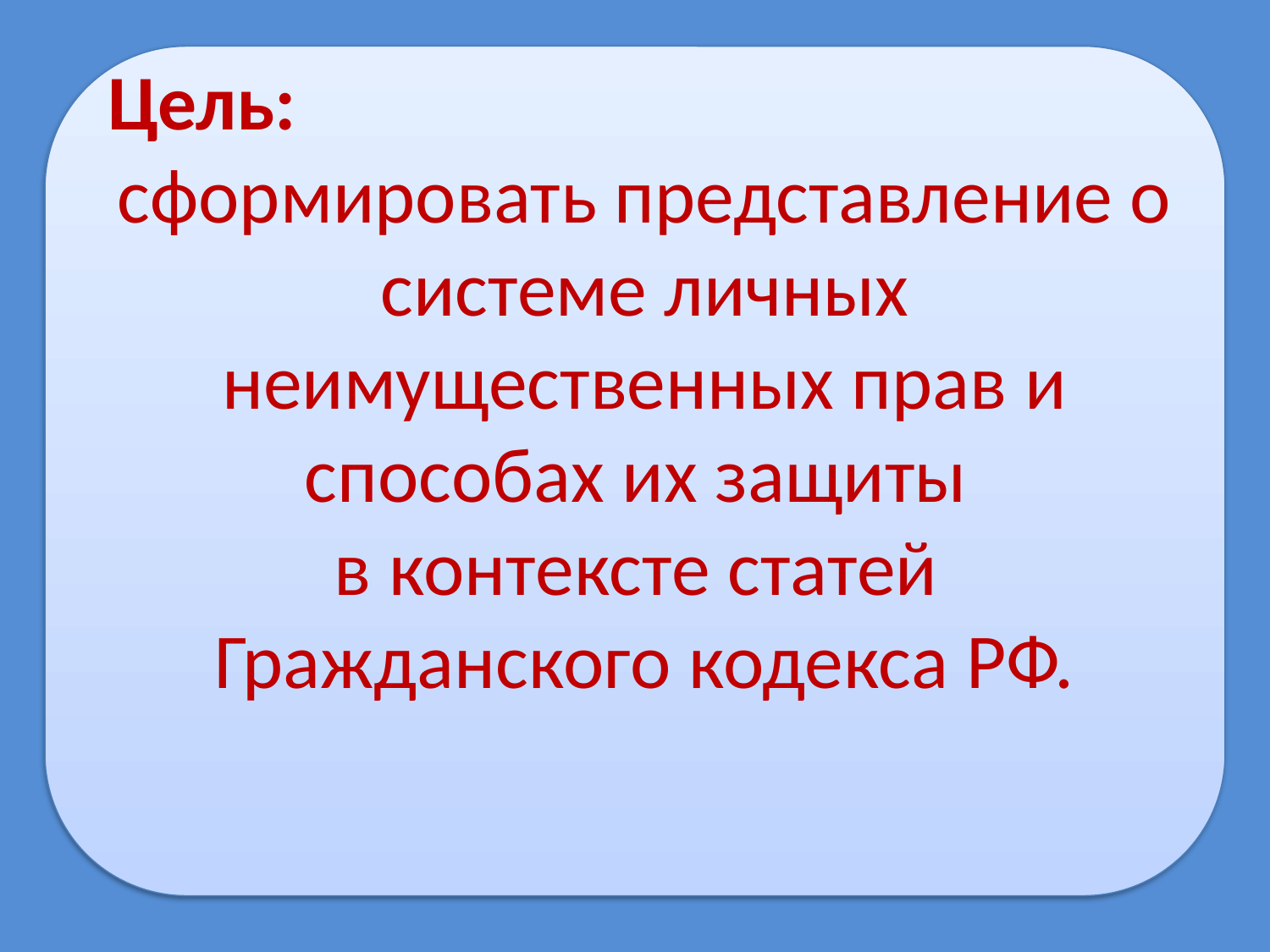

Цель:
сформировать представление о системе личных неимущественных прав и способах их защиты
в контексте статей
Гражданского кодекса РФ.